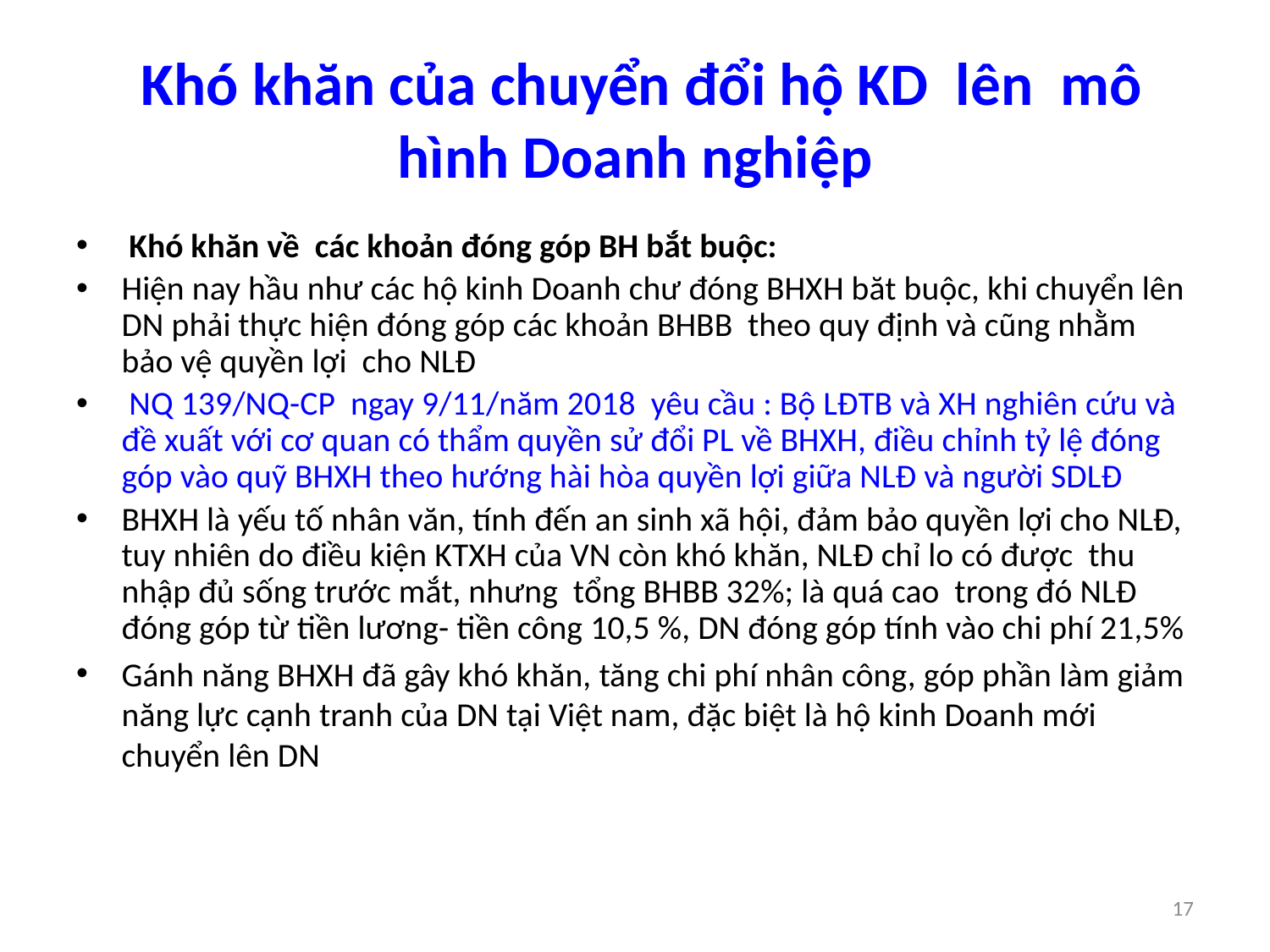

# Khó khăn của chuyển đổi hộ KD  lên  mô hình Doanh nghiệp
 Khó khăn về  các khoản đóng góp BH bắt buộc:
Hiện nay hầu như các hộ kinh Doanh chư đóng BHXH băt buộc, khi chuyển lên DN phải thực hiện đóng góp các khoản BHBB  theo quy định và cũng nhằm bảo vệ quyền lợi  cho NLĐ
 NQ 139/NQ-CP  ngay 9/11/năm 2018  yêu cầu : Bộ LĐTB và XH nghiên cứu và đề xuất với cơ quan có thẩm quyền sử đổi PL về BHXH, điều chỉnh tỷ lệ đóng góp vào quỹ BHXH theo hướng hài hòa quyền lợi giữa NLĐ và người SDLĐ
BHXH là yếu tố nhân văn, tính đến an sinh xã hội, đảm bảo quyền lợi cho NLĐ, tuy nhiên do điều kiện KTXH của VN còn khó khăn, NLĐ chỉ lo có được  thu nhập đủ sống trước mắt, nhưng  tổng BHBB 32%; là quá cao  trong đó NLĐ đóng góp từ tiền lương- tiền công 10,5 %, DN đóng góp tính vào chi phí 21,5%
Gánh năng BHXH đã gây khó khăn, tăng chi phí nhân công, góp phần làm giảm năng lực cạnh tranh của DN tại Việt nam, đặc biệt là hộ kinh Doanh mới chuyển lên DN

17